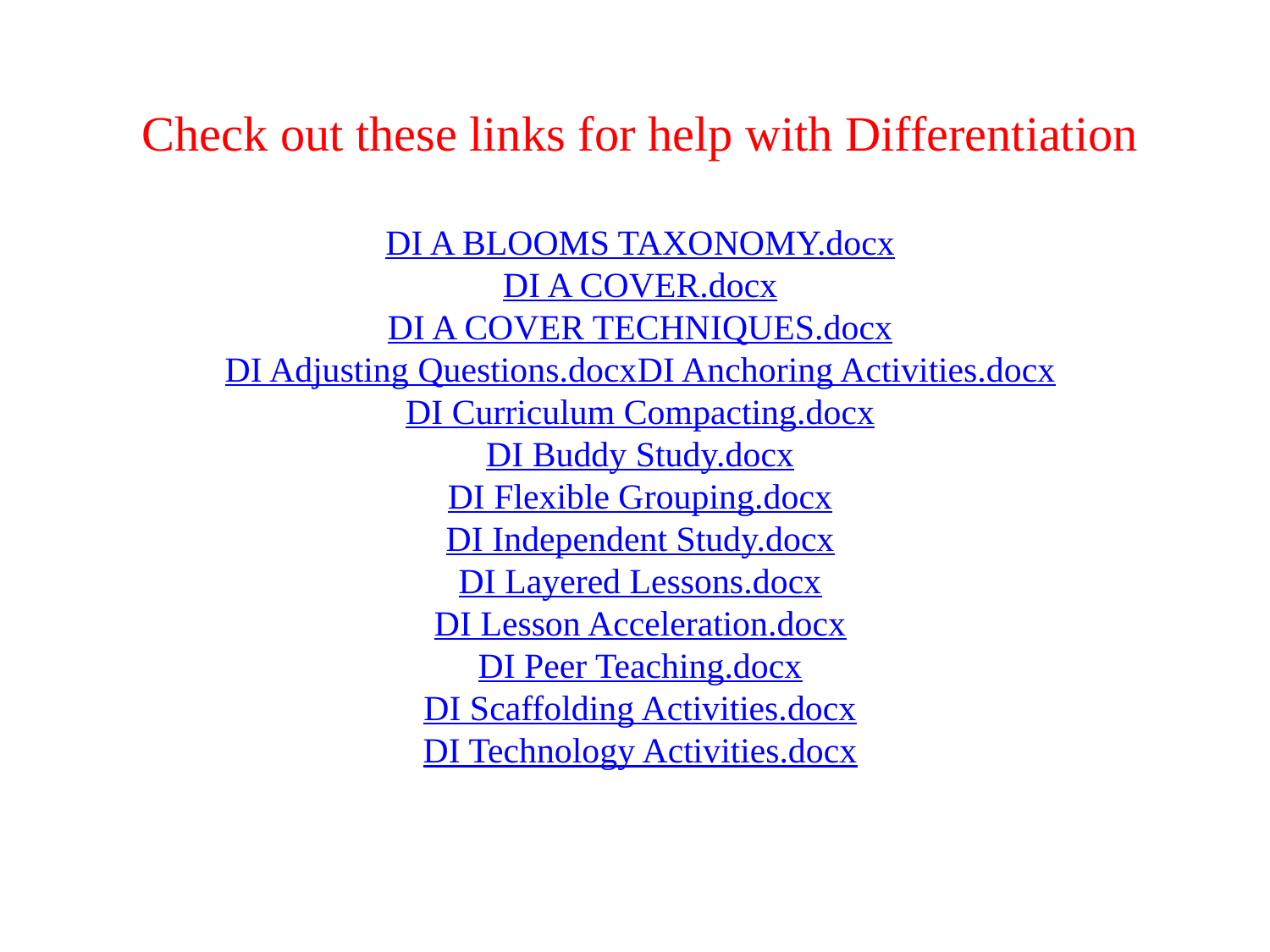

Check out these links for help with Differentiation

DI A BLOOMS TAXONOMY.docx
DI A COVER.docx
DI A COVER TECHNIQUES.docx
DI Adjusting Questions.docxDI Anchoring Activities.docx
DI Curriculum Compacting.docx
DI Buddy Study.docx
DI Flexible Grouping.docx
DI Independent Study.docx
DI Layered Lessons.docx
DI Lesson Acceleration.docx
DI Peer Teaching.docx
DI Scaffolding Activities.docx
DI Technology Activities.docx